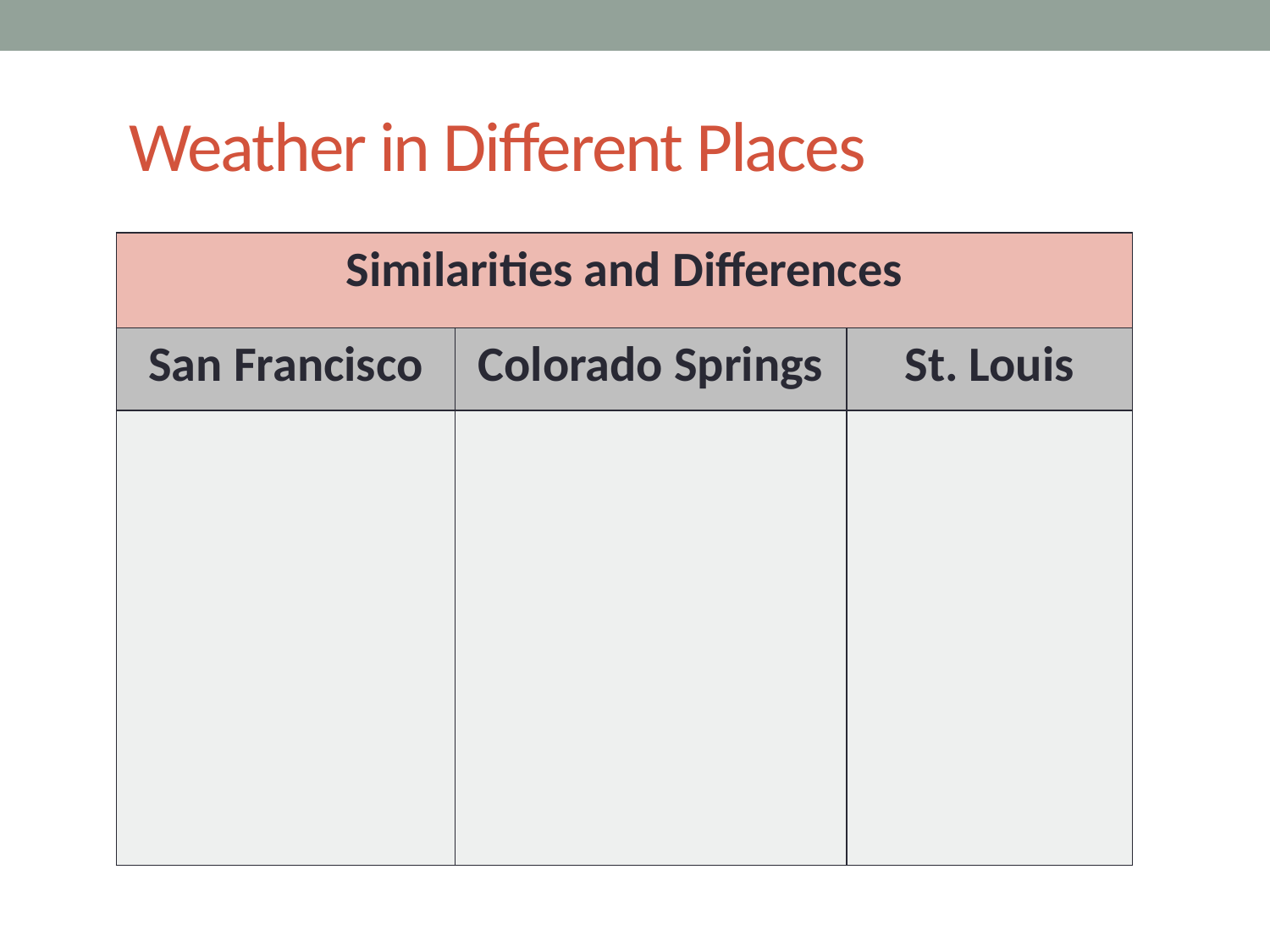

# Weather in Different Places

| Similarities and Differences |  |  |
| --- | --- | --- |
| San Francisco | Colorado Springs | St. Louis |
|  |  |  |